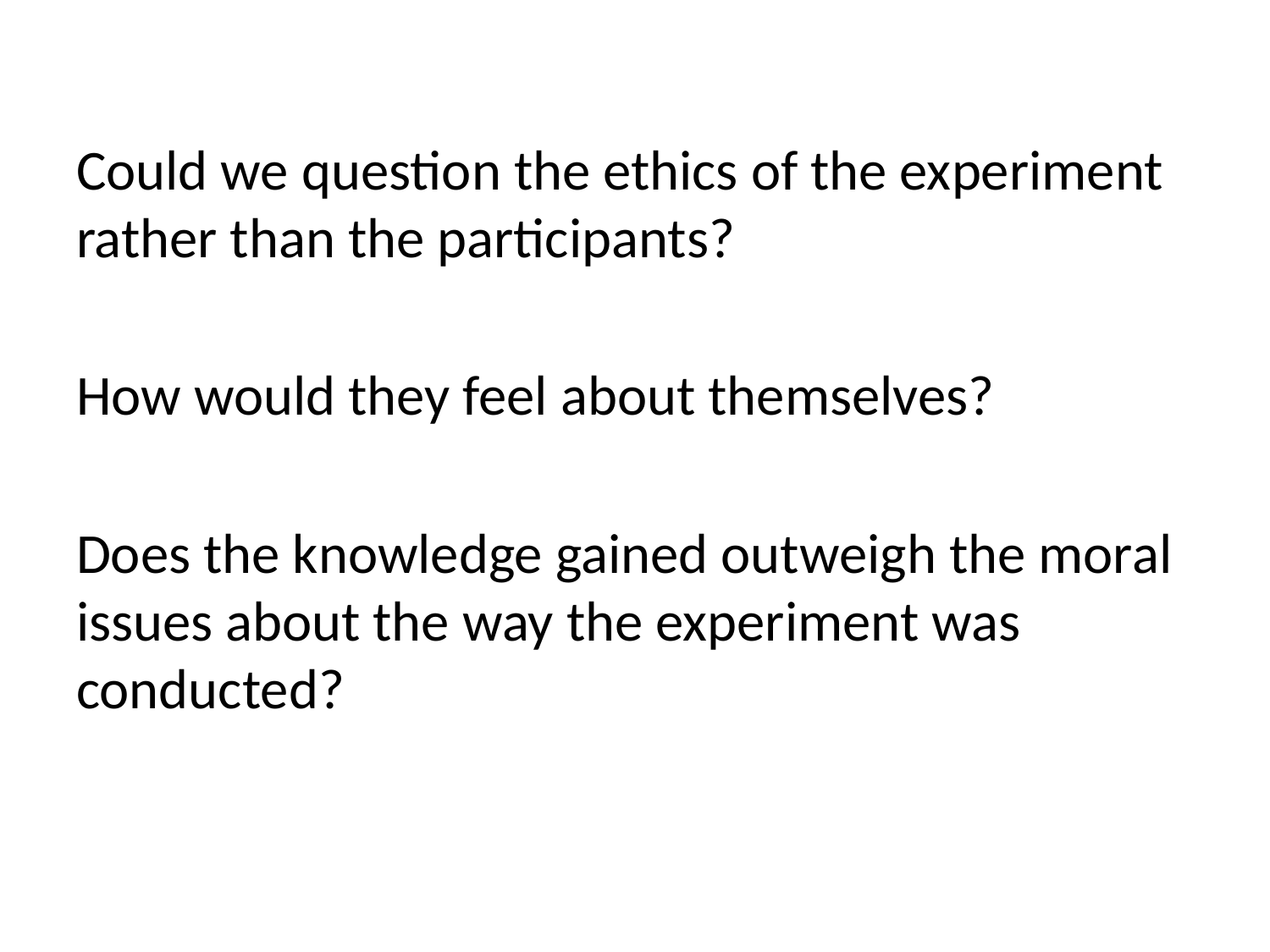

Could we question the ethics of the experiment rather than the participants?

How would they feel about themselves?

Does the knowledge gained outweigh the moral issues about the way the experiment was conducted?